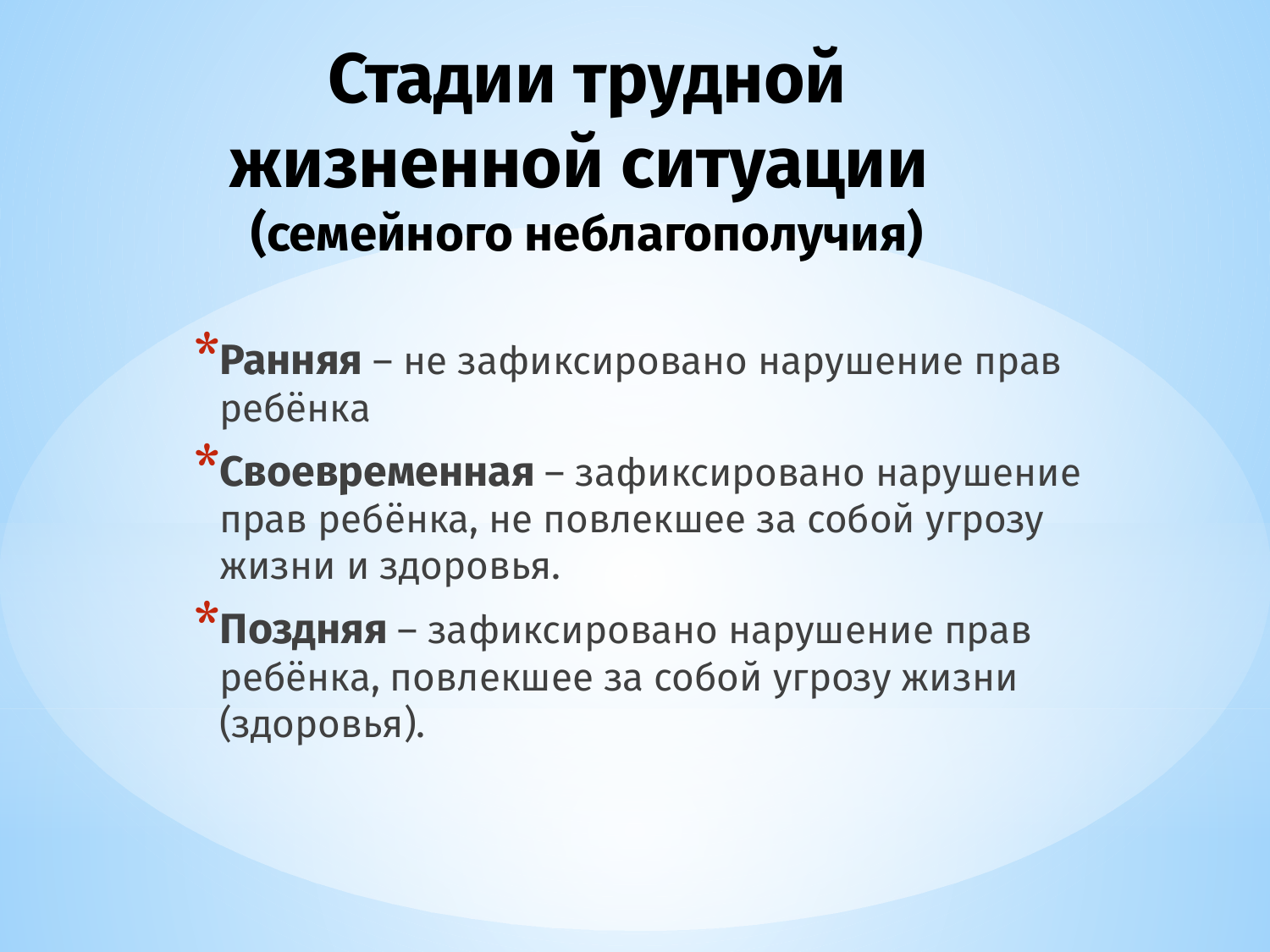

# Стадии трудной жизненной ситуации (семейного неблагополучия)
Ранняя – не зафиксировано нарушение прав ребёнка
Своевременная – зафиксировано нарушение прав ребёнка, не повлекшее за собой угрозу жизни и здоровья.
Поздняя – зафиксировано нарушение прав ребёнка, повлекшее за собой угрозу жизни (здоровья).